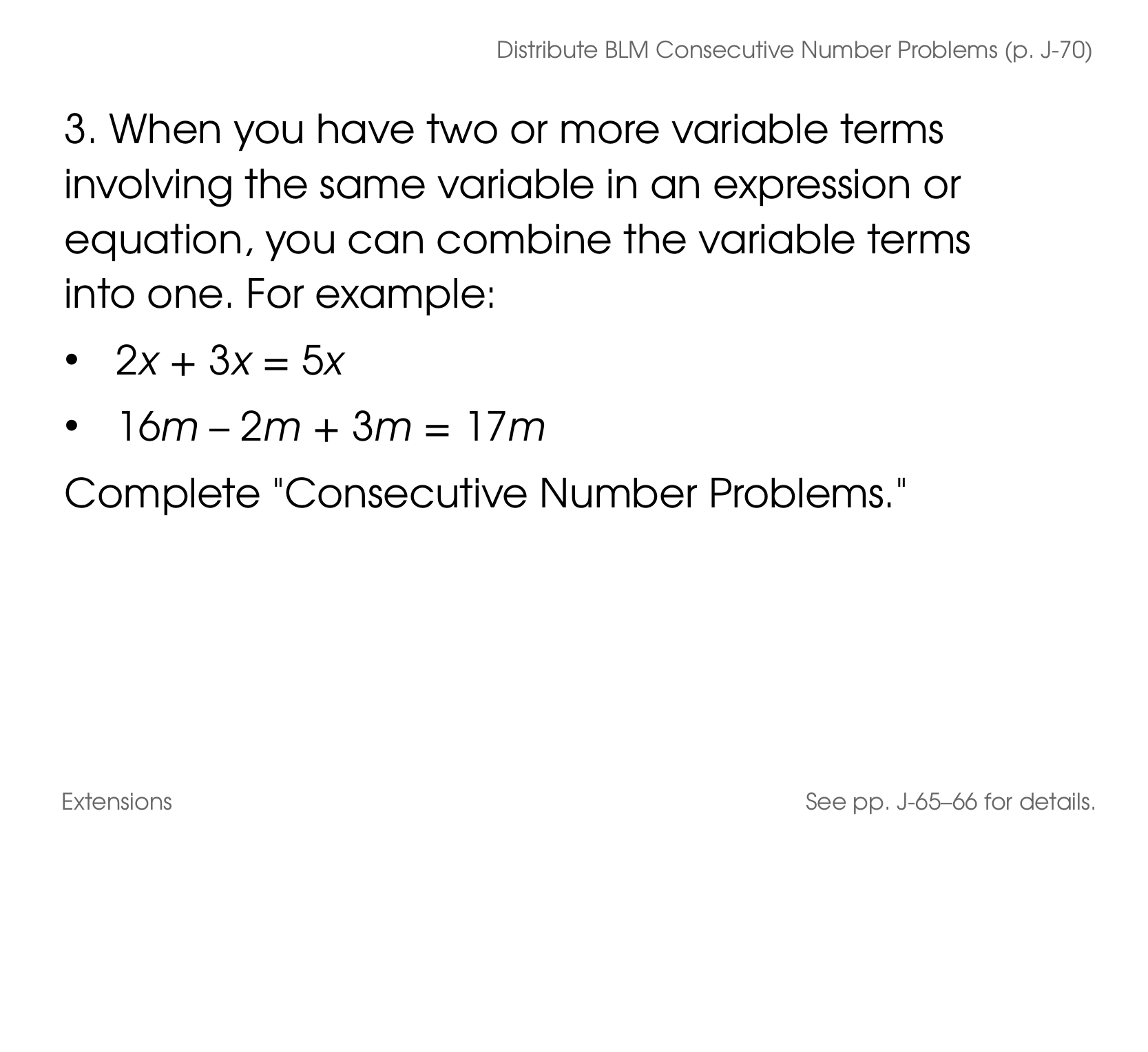

Distribute BLM Consecutive Number Problems (p. J-70)
3. When you have two or more variable terms involving the same variable in an expression or equation, you can combine the variable terms into one. For example:
2x + 3x = 5x
16m – 2m + 3m = 17m
Complete "Consecutive Number Problems."
Extensions
See pp. J-65–66 for details.